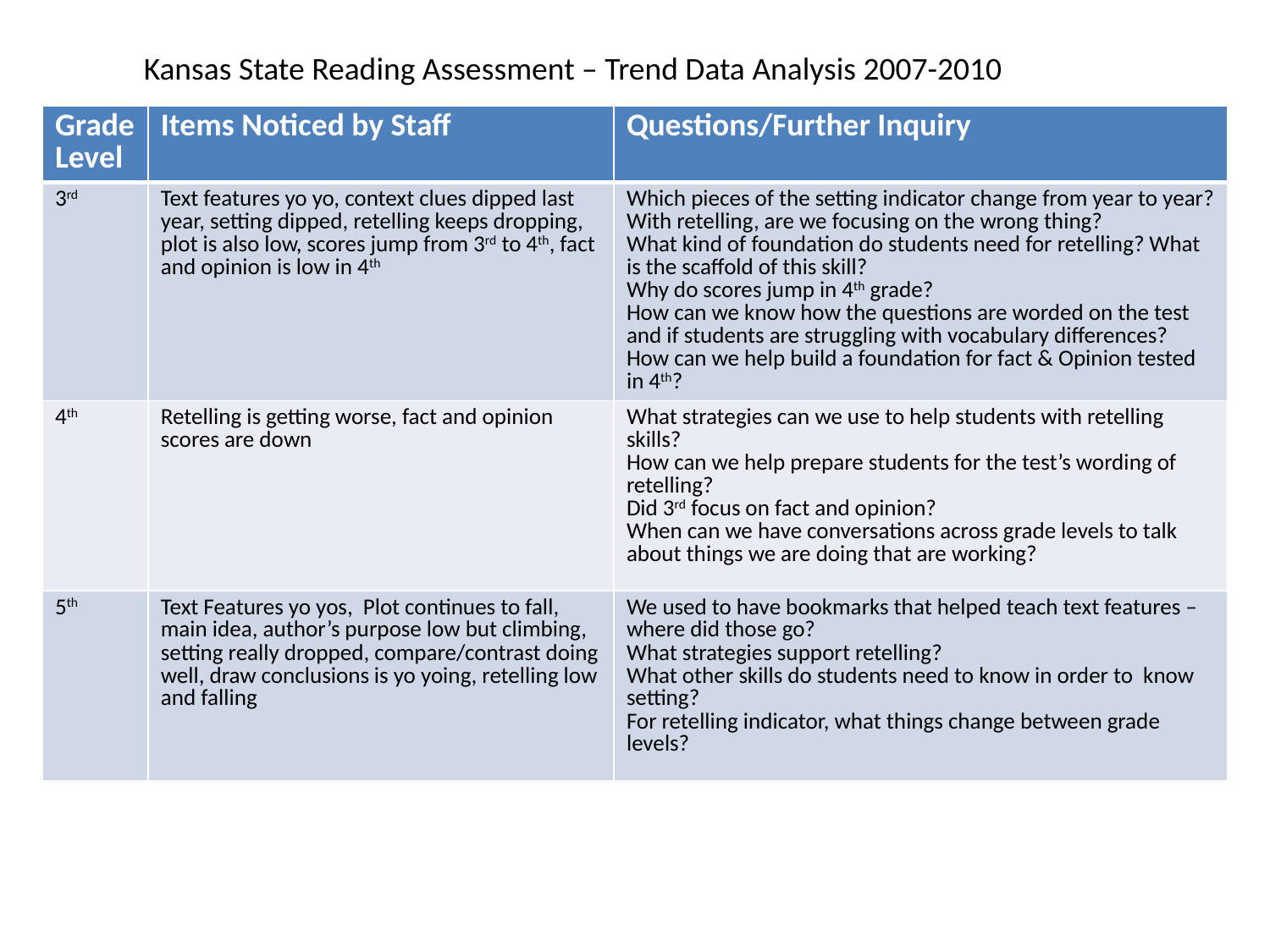

Kansas State Reading Assessment – Trend Data Analysis 2007-2010
| Grade Level | Items Noticed by Staff | Questions/Further Inquiry |
| --- | --- | --- |
| 3rd | Text features yo yo, context clues dipped last year, setting dipped, retelling keeps dropping, plot is also low, scores jump from 3rd to 4th, fact and opinion is low in 4th | Which pieces of the setting indicator change from year to year? With retelling, are we focusing on the wrong thing? What kind of foundation do students need for retelling? What is the scaffold of this skill? Why do scores jump in 4th grade? How can we know how the questions are worded on the test and if students are struggling with vocabulary differences? How can we help build a foundation for fact & Opinion tested in 4th? |
| 4th | Retelling is getting worse, fact and opinion scores are down | What strategies can we use to help students with retelling skills? How can we help prepare students for the test’s wording of retelling? Did 3rd focus on fact and opinion? When can we have conversations across grade levels to talk about things we are doing that are working? |
| 5th | Text Features yo yos, Plot continues to fall, main idea, author’s purpose low but climbing, setting really dropped, compare/contrast doing well, draw conclusions is yo yoing, retelling low and falling | We used to have bookmarks that helped teach text features – where did those go? What strategies support retelling? What other skills do students need to know in order to know setting? For retelling indicator, what things change between grade levels? |